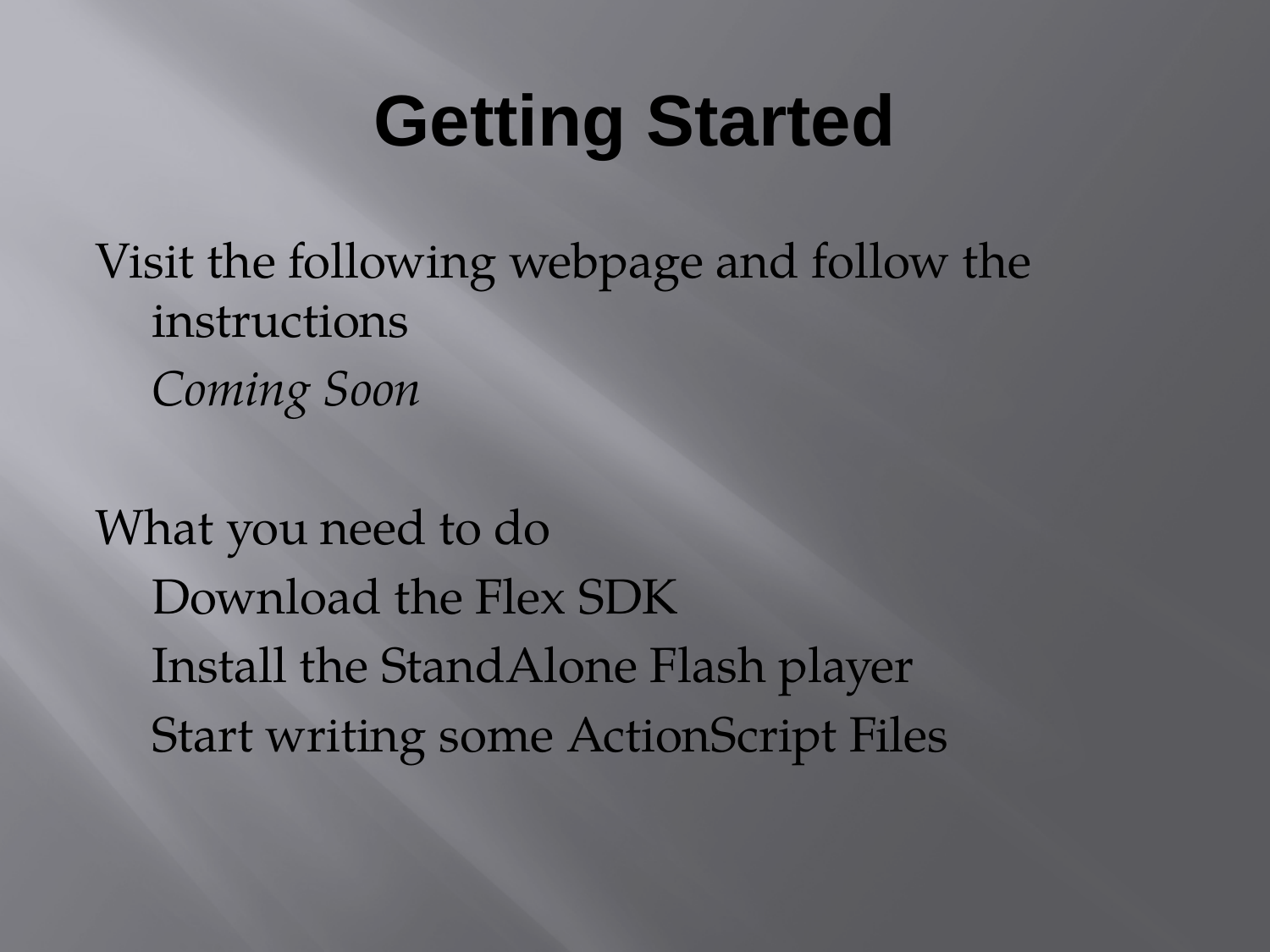

# Getting Started
Visit the following webpage and follow the instructions
	Coming Soon

What you need to do
	Download the Flex SDK
	Install the StandAlone Flash player
	Start writing some ActionScript Files